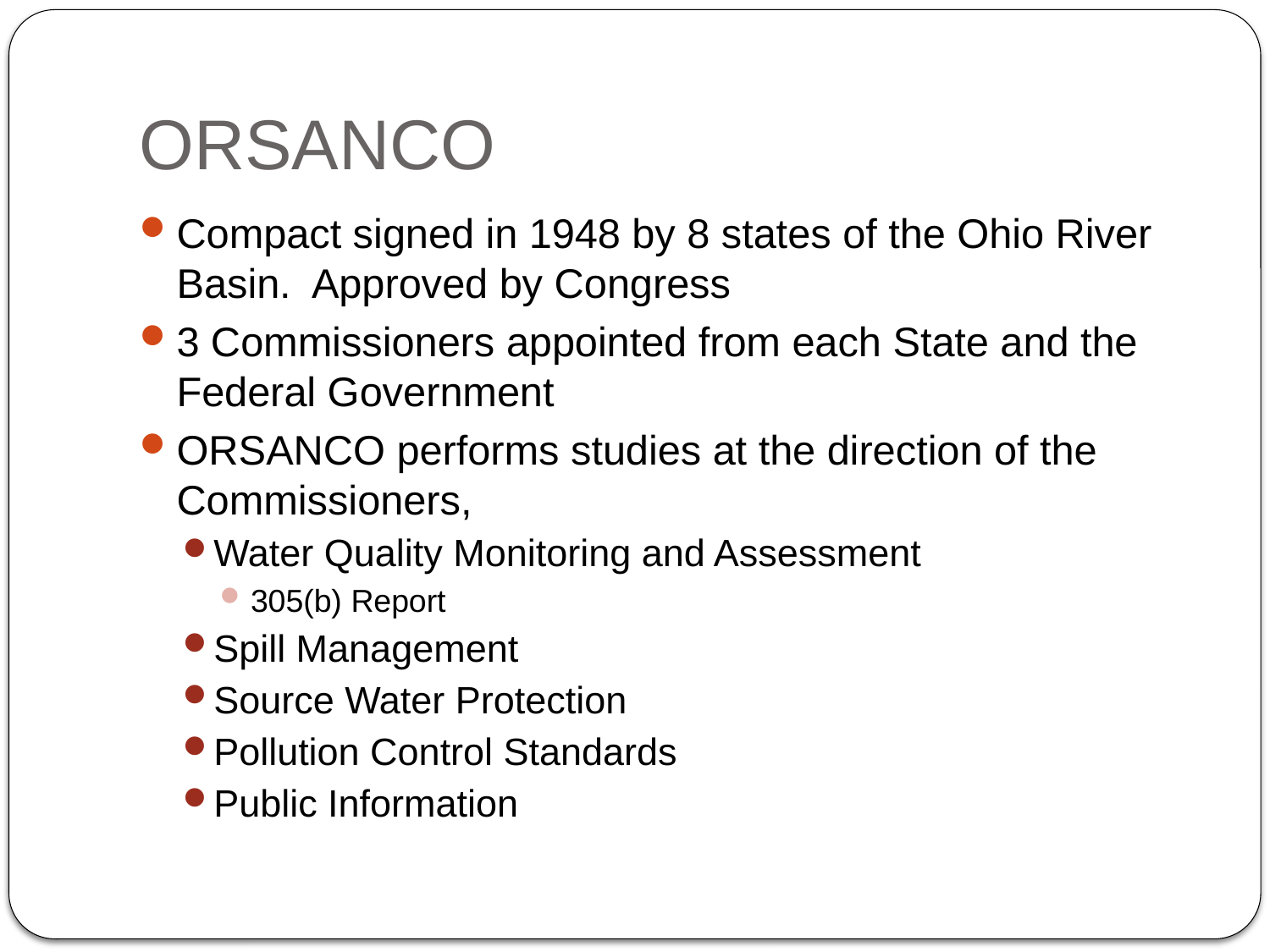

# ORSANCO
Compact signed in 1948 by 8 states of the Ohio River Basin.  Approved by Congress
3 Commissioners appointed from each State and the Federal Government
ORSANCO performs studies at the direction of the Commissioners,
Water Quality Monitoring and Assessment
305(b) Report
Spill Management
Source Water Protection
Pollution Control Standards
Public Information